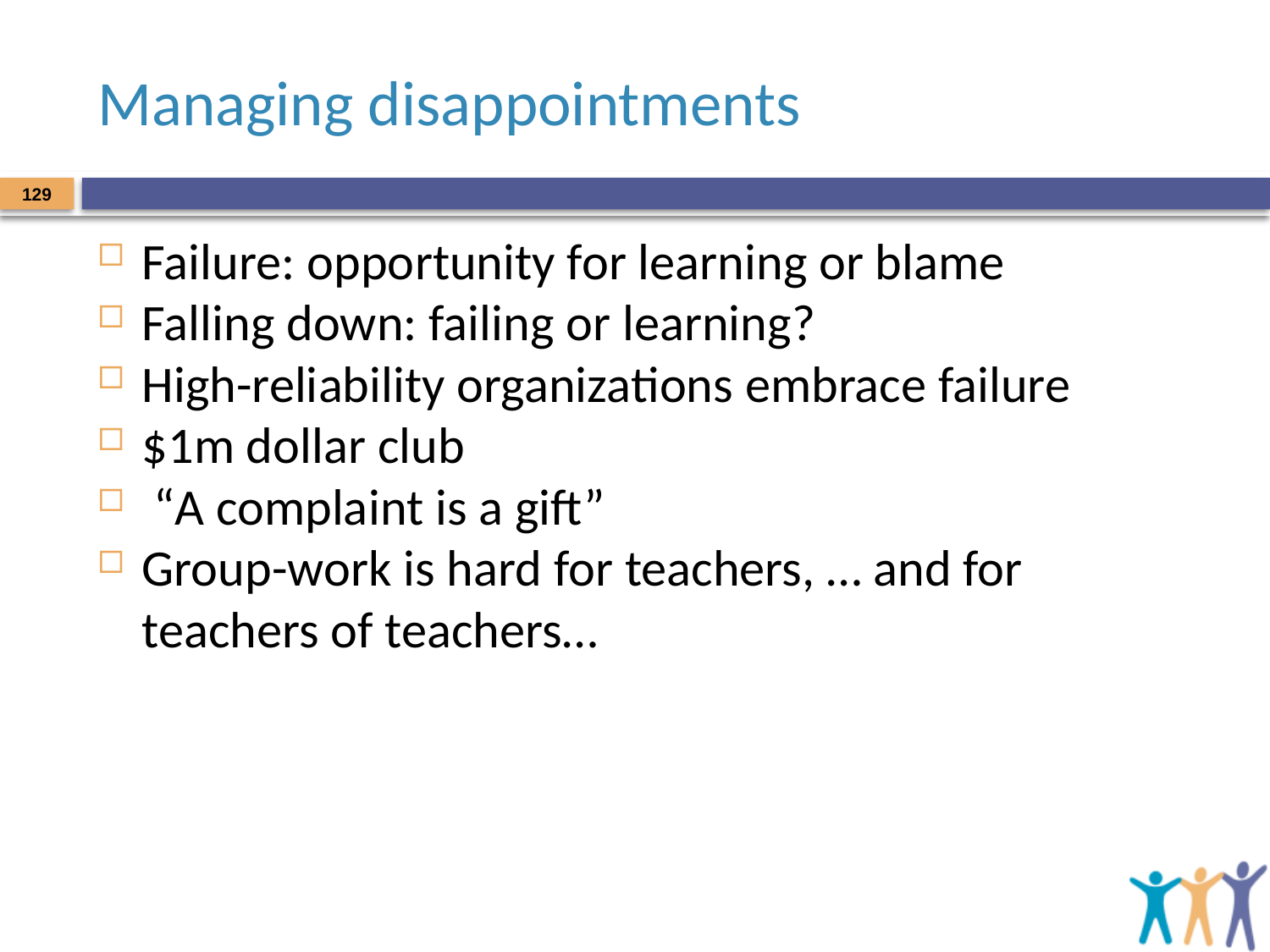

# Managing disappointments
129
Failure: opportunity for learning or blame
Falling down: failing or learning?
High-reliability organizations embrace failure
$1m dollar club
 “A complaint is a gift”
Group-work is hard for teachers, … and for teachers of teachers…